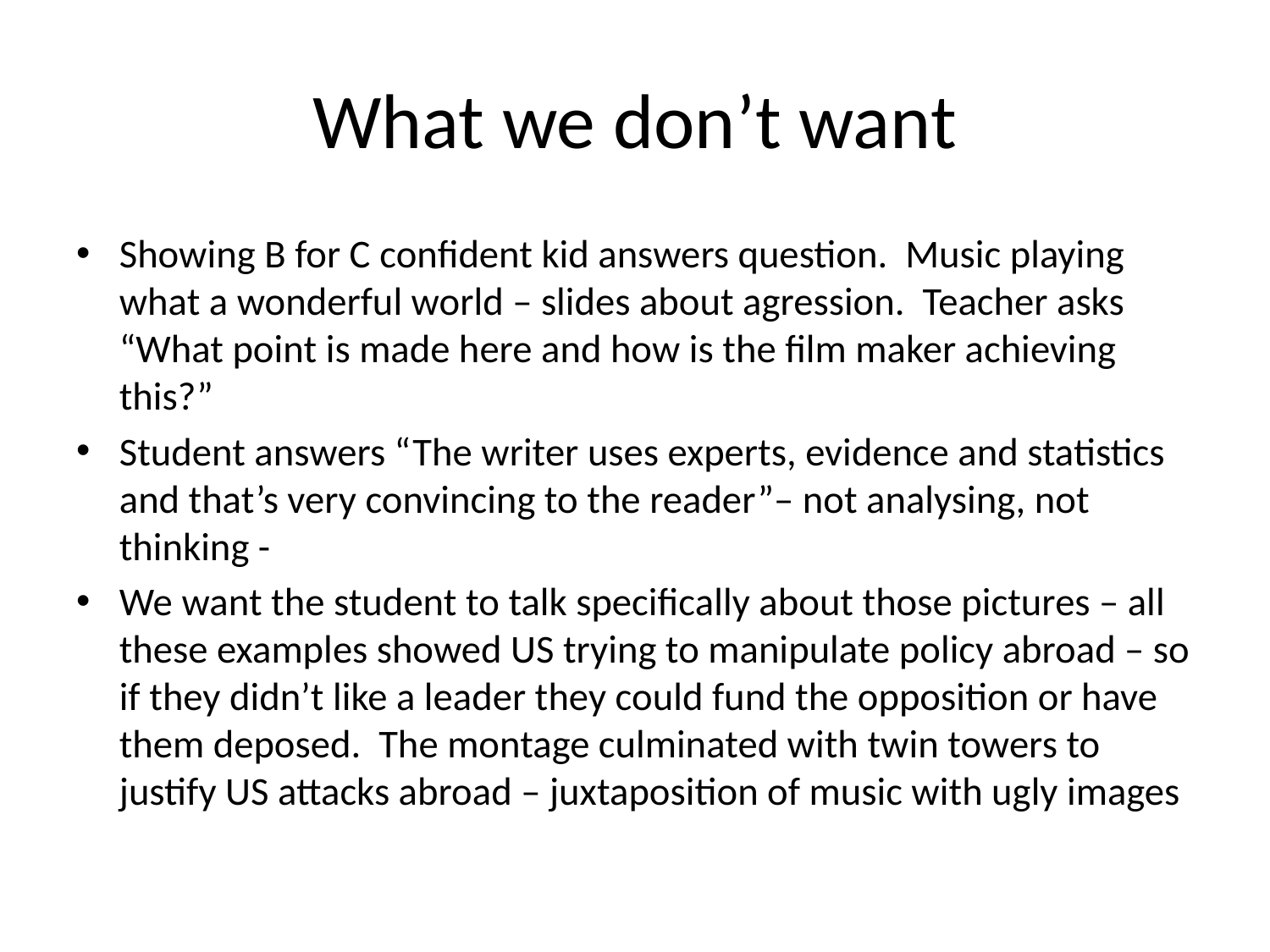

# What we don’t want
Showing B for C confident kid answers question.  Music playing what a wonderful world – slides about agression.  Teacher asks “What point is made here and how is the film maker achieving this?”
Student answers “The writer uses experts, evidence and statistics and that’s very convincing to the reader”– not analysing, not thinking -
We want the student to talk specifically about those pictures – all these examples showed US trying to manipulate policy abroad – so if they didn’t like a leader they could fund the opposition or have them deposed.  The montage culminated with twin towers to justify US attacks abroad – juxtaposition of music with ugly images